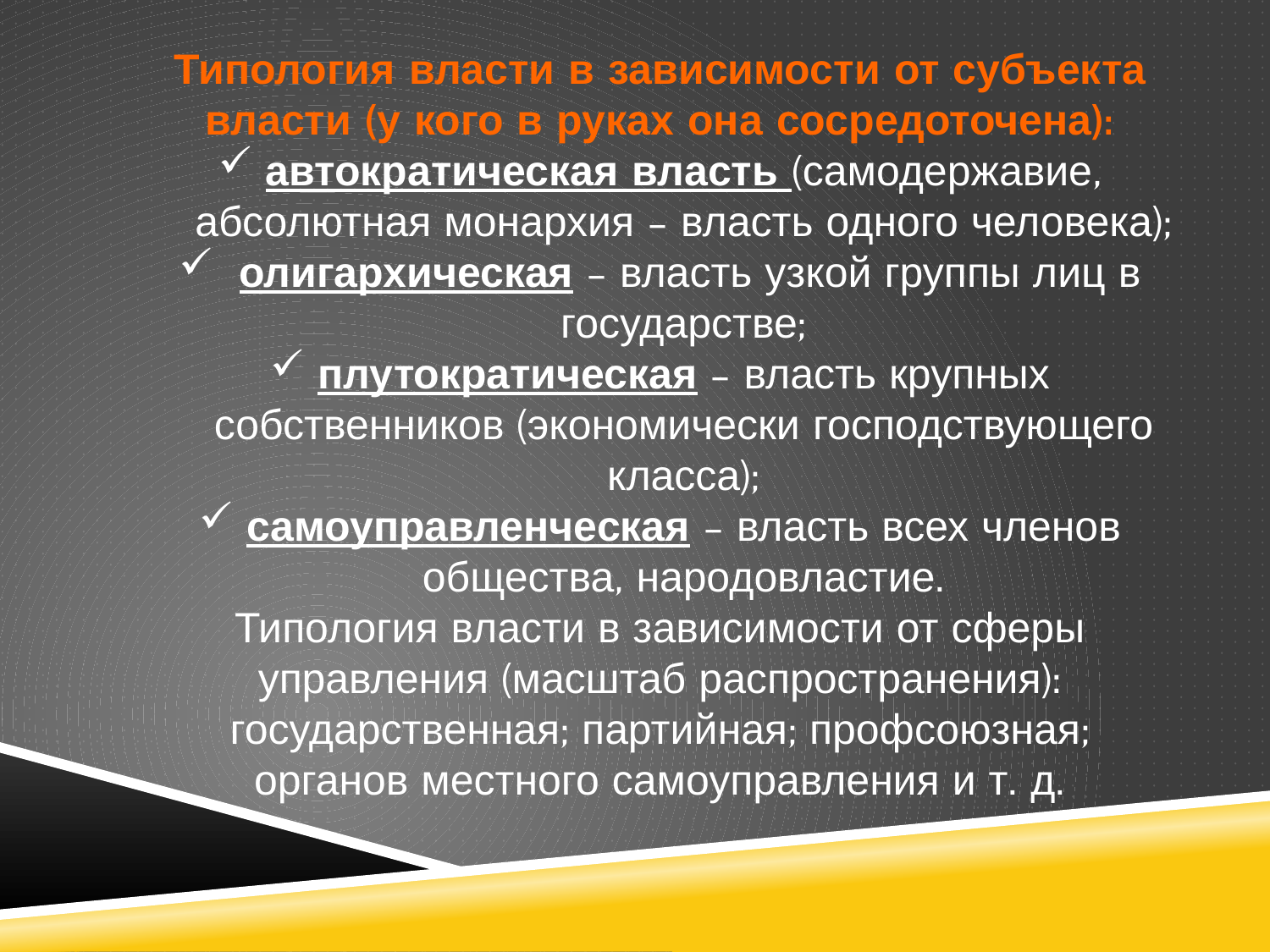

Типология власти в зависимости от субъекта власти (у кого в руках она сосредоточена):
автократическая власть (самодержавие, абсолютная монархия – власть одного человека);
 олигархическая – власть узкой группы лиц в государстве;
плутократическая – власть крупных собственников (экономически господствующего класса);
самоуправленческая – власть всех членов общества, народовластие.
Типология власти в зависимости от сферы управления (масштаб распространения): государственная; партийная; профсоюзная; органов местного самоуправления и т. д.